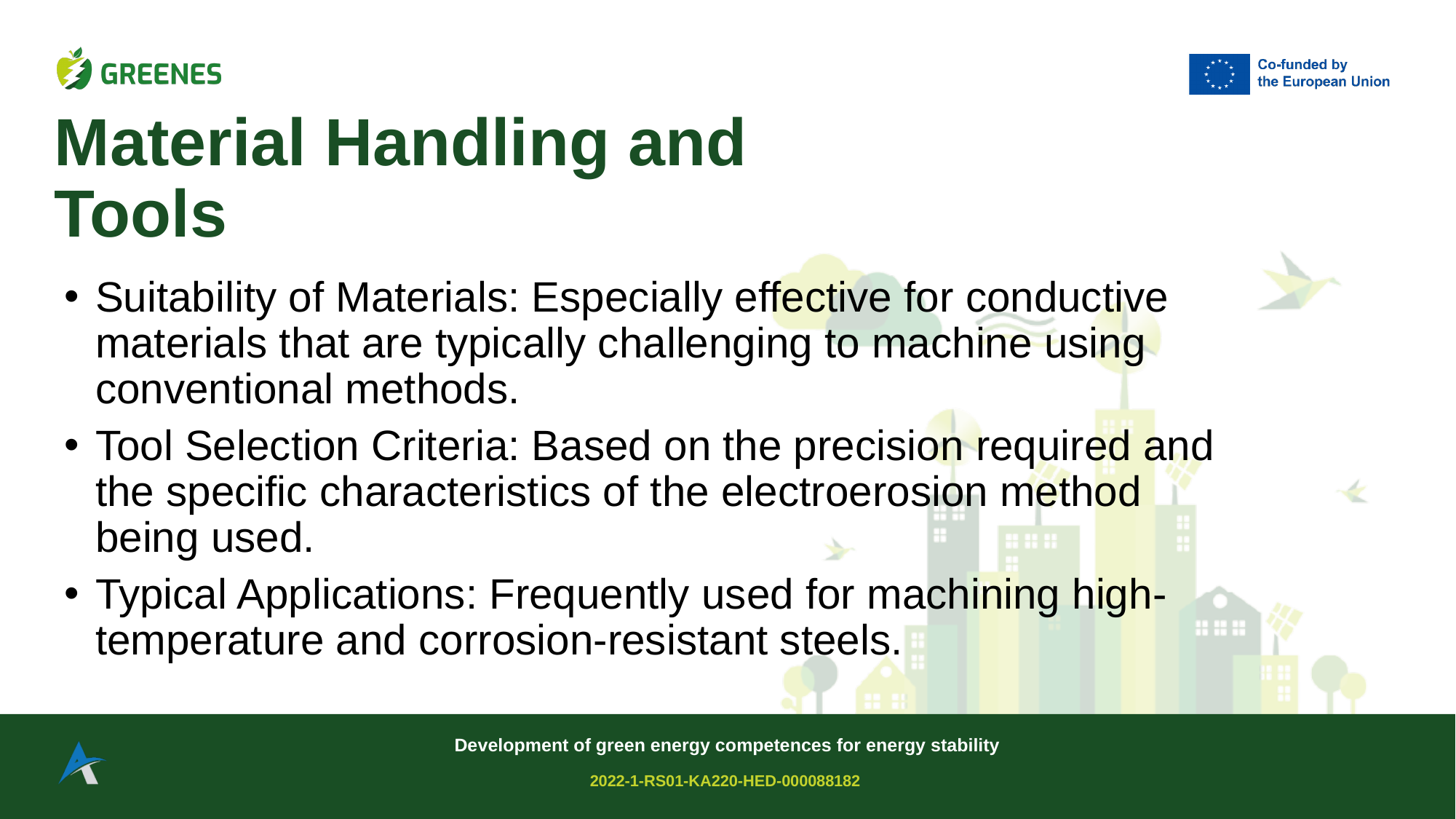

# Material Handling and Tools
Suitability of Materials: Especially effective for conductive materials that are typically challenging to machine using conventional methods.
Tool Selection Criteria: Based on the precision required and the specific characteristics of the electroerosion method being used.
Typical Applications: Frequently used for machining high-temperature and corrosion-resistant steels.